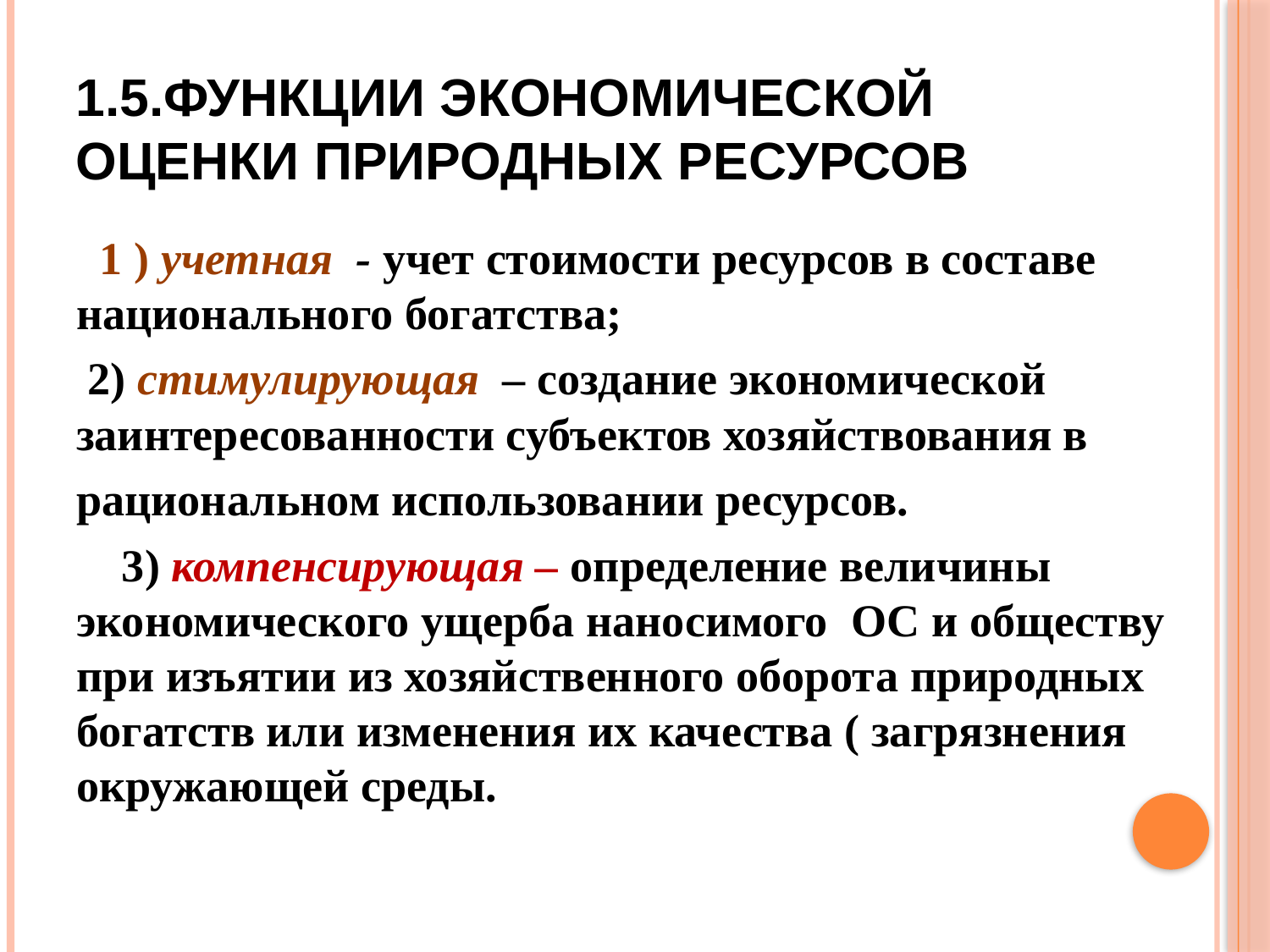

# 1.5.Функции экономической оценки природных ресурсов
  1 ) учетная  - учет стоимости ресурсов в составе национального богатства;
 2) стимулирующая  – создание экономической заинтересованности субъектов хозяйствования в
рациональном использовании ресурсов.
    3) компенсирующая – определение величины  экономического ущерба наносимого  ОС и обществу  при изъятии из хозяйственного оборота природных богатств или изменения их качества ( загрязнения окружающей среды.